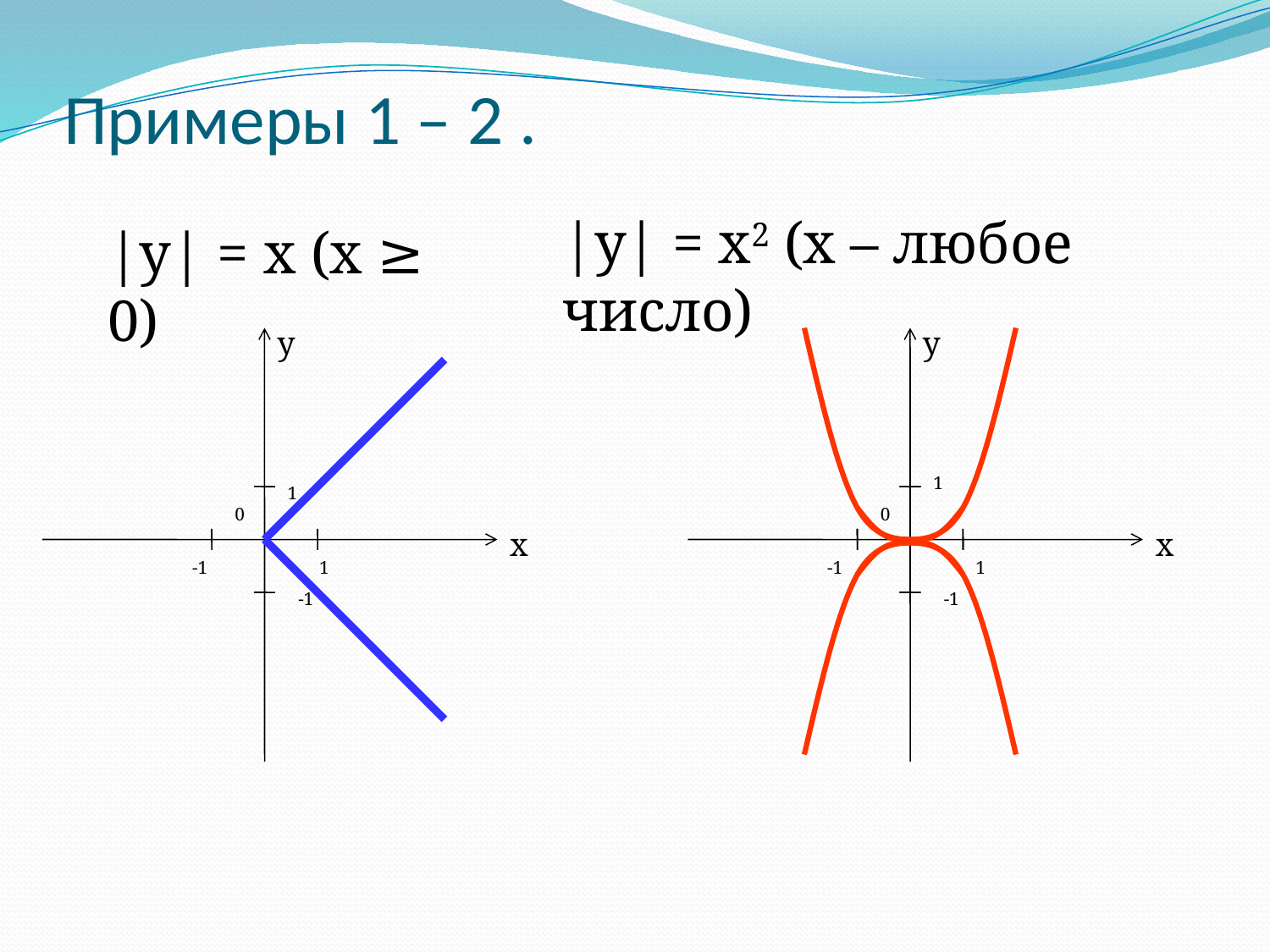

# Примеры 1 – 2 .
|y| = x2 (х – любое число)
|y| = x (х ≥ 0)

у
у

1
1

0
0
х
х

-1
1
-1
1
-1
-1